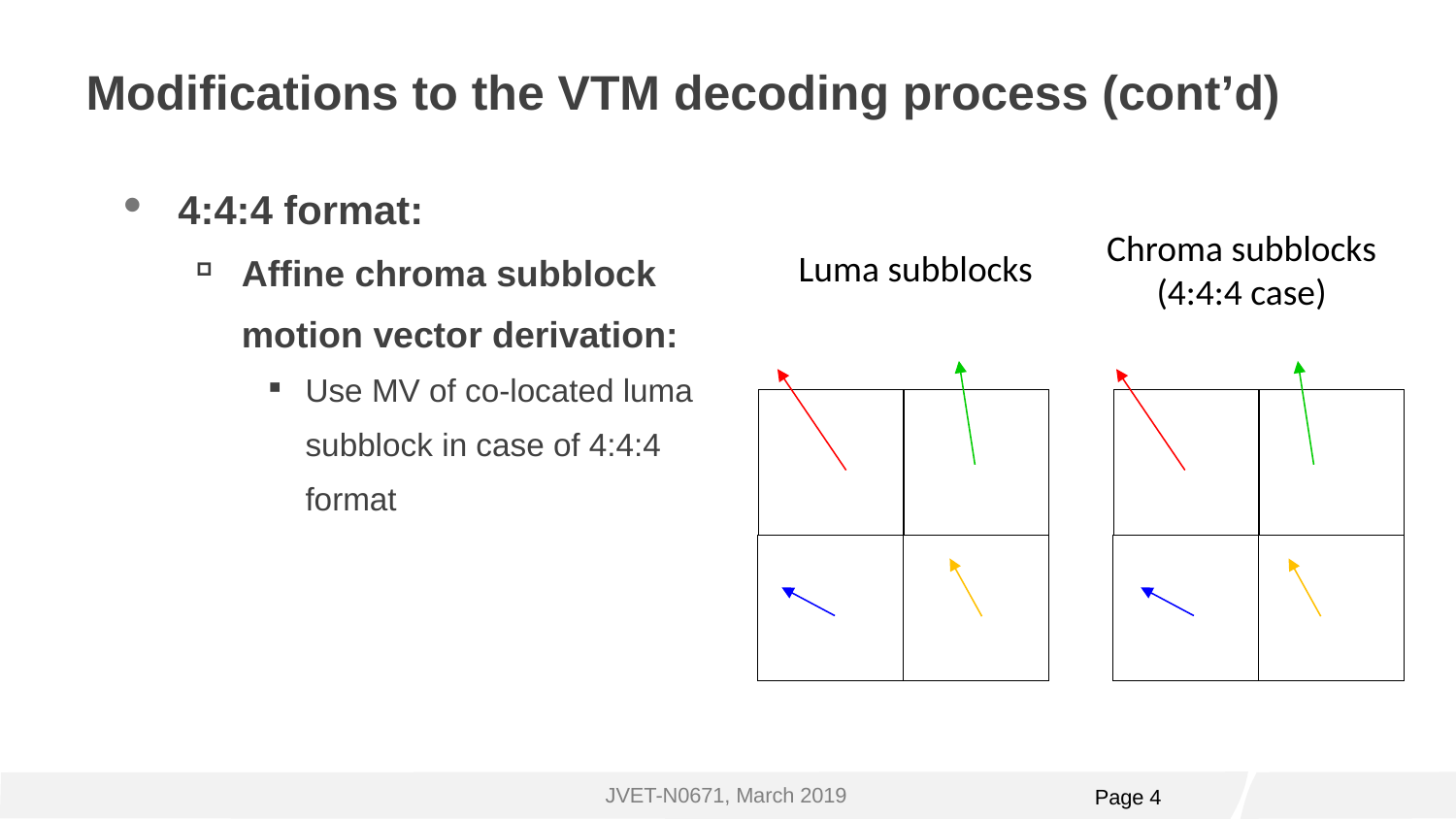

# Modifications to the VTM decoding process (cont’d)
4:4:4 format:
Affine chroma subblock motion vector derivation:
Use MV of co-located luma subblock in case of 4:4:4 format

Chroma subblocks
(4:4:4 case)
Luma subblocks